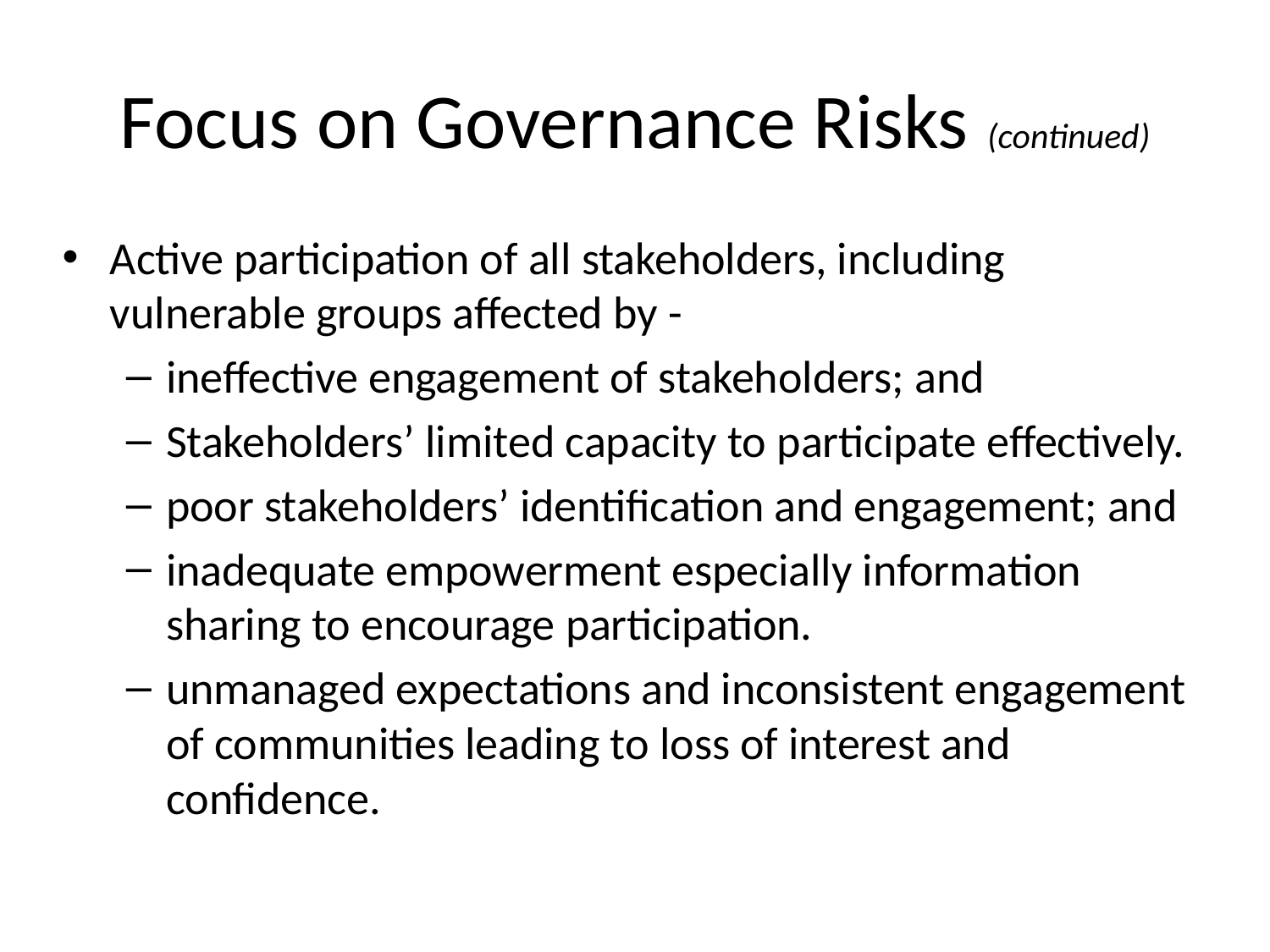

# Focus on Governance Risks (continued)
Active participation of all stakeholders, including vulnerable groups affected by -
ineffective engagement of stakeholders; and
Stakeholders’ limited capacity to participate effectively.
poor stakeholders’ identification and engagement; and
inadequate empowerment especially information sharing to encourage participation.
unmanaged expectations and inconsistent engagement of communities leading to loss of interest and confidence.